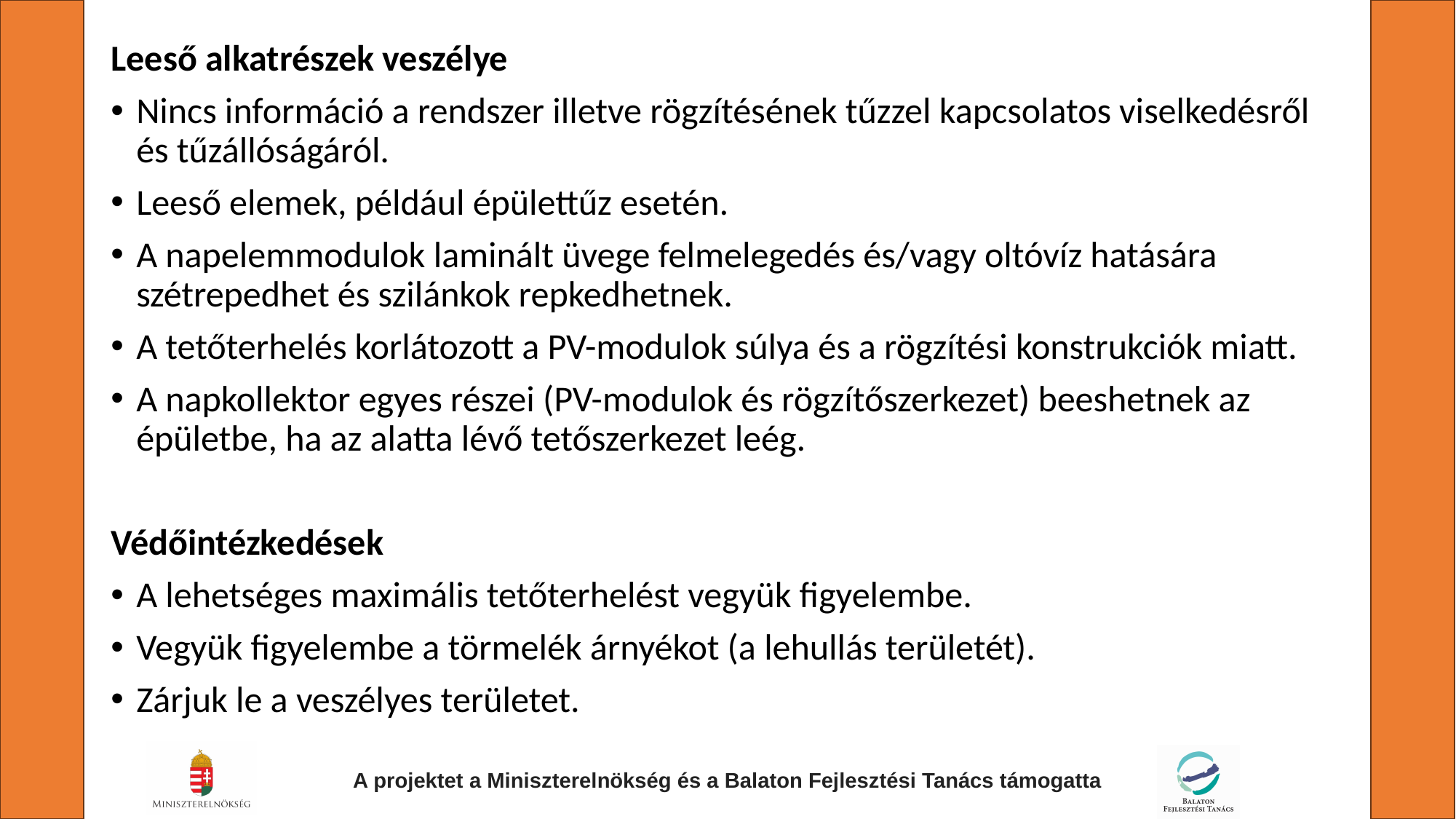

Leeső alkatrészek veszélye
Nincs információ a rendszer illetve rögzítésének tűzzel kapcsolatos viselkedésről és tűzállóságáról.
Leeső elemek, például épülettűz esetén.
A napelemmodulok laminált üvege felmelegedés és/vagy oltóvíz hatására szétrepedhet és szilánkok repkedhetnek.
A tetőterhelés korlátozott a PV-modulok súlya és a rögzítési konstrukciók miatt.
A napkollektor egyes részei (PV-modulok és rögzítőszerkezet) beeshetnek az épületbe, ha az alatta lévő tetőszerkezet leég.

Védőintézkedések
A lehetséges maximális tetőterhelést vegyük figyelembe.
Vegyük figyelembe a törmelék árnyékot (a lehullás területét).
Zárjuk le a veszélyes területet.